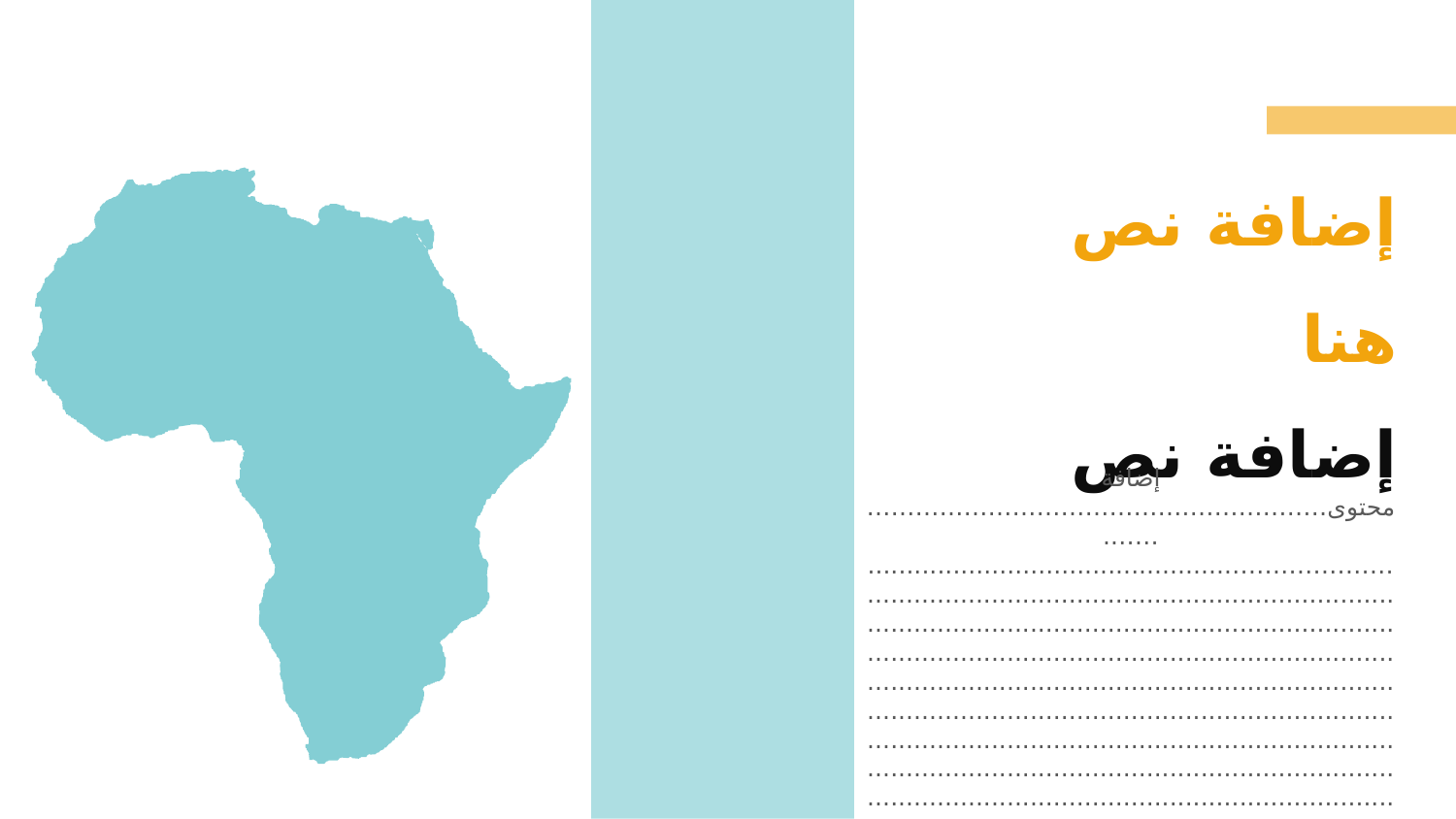

إضافة نص هنا
إضافة نص

إضافة محتوى……………………………………………………….………………….........................................................................................................................................................................................................................................................................................................................................................................................................................................................................................................................................................................................................................................................